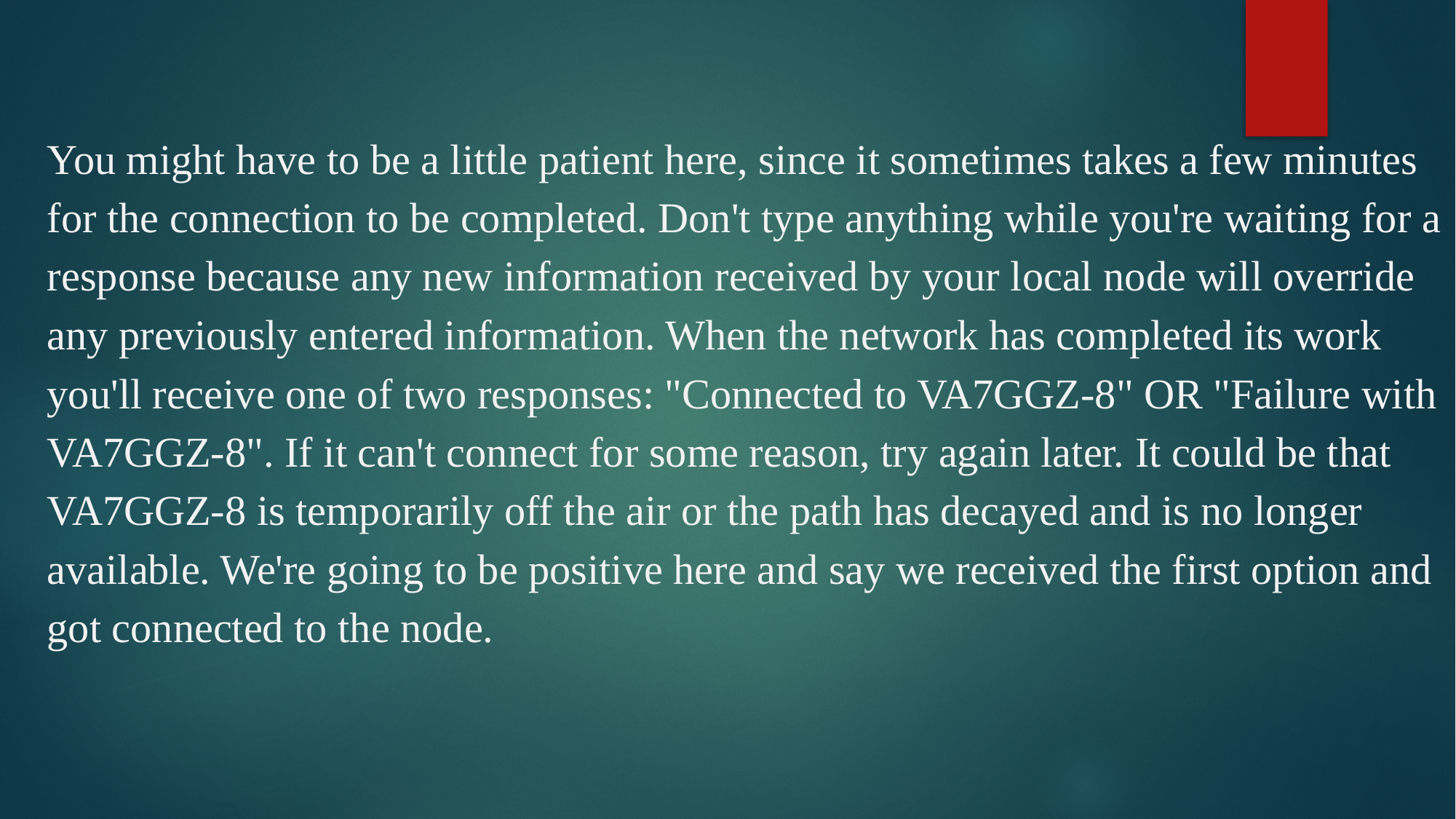

You might have to be a little patient here, since it sometimes takes a few minutes for the connection to be completed. Don't type anything while you're waiting for a response because any new information received by your local node will override any previously entered information. When the network has completed its work you'll receive one of two responses: "Connected to VA7GGZ-8" OR "Failure with VA7GGZ-8". If it can't connect for some reason, try again later. It could be that VA7GGZ-8 is temporarily off the air or the path has decayed and is no longer available. We're going to be positive here and say we received the first option and got connected to the node.